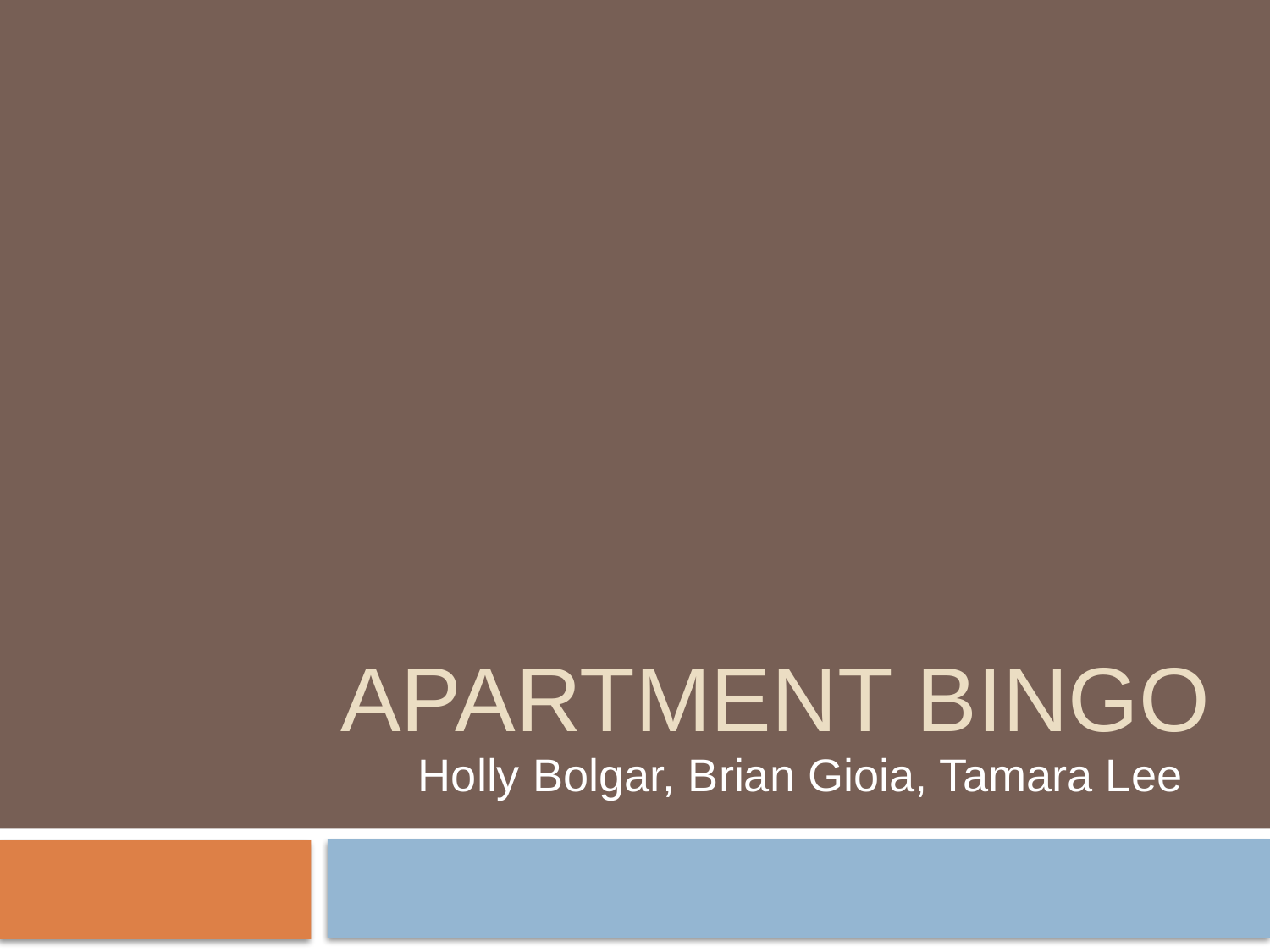

# Apartment Bingo
Holly Bolgar, Brian Gioia, Tamara Lee